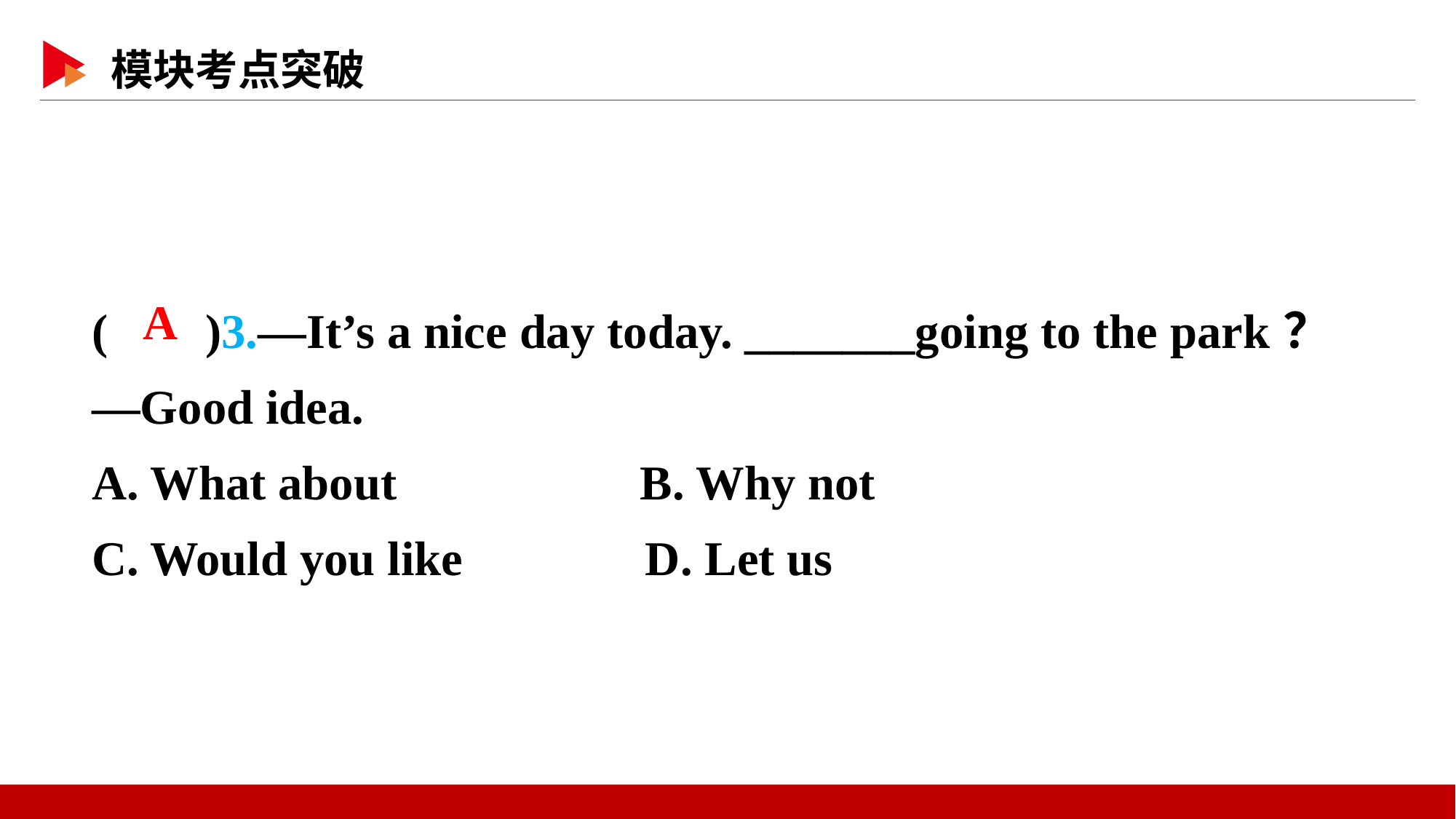

(        )3.—It’s a nice day today. _______going to the park？
—Good idea.
A. What about                    B. Why not
C. Would you like               D. Let us
   A